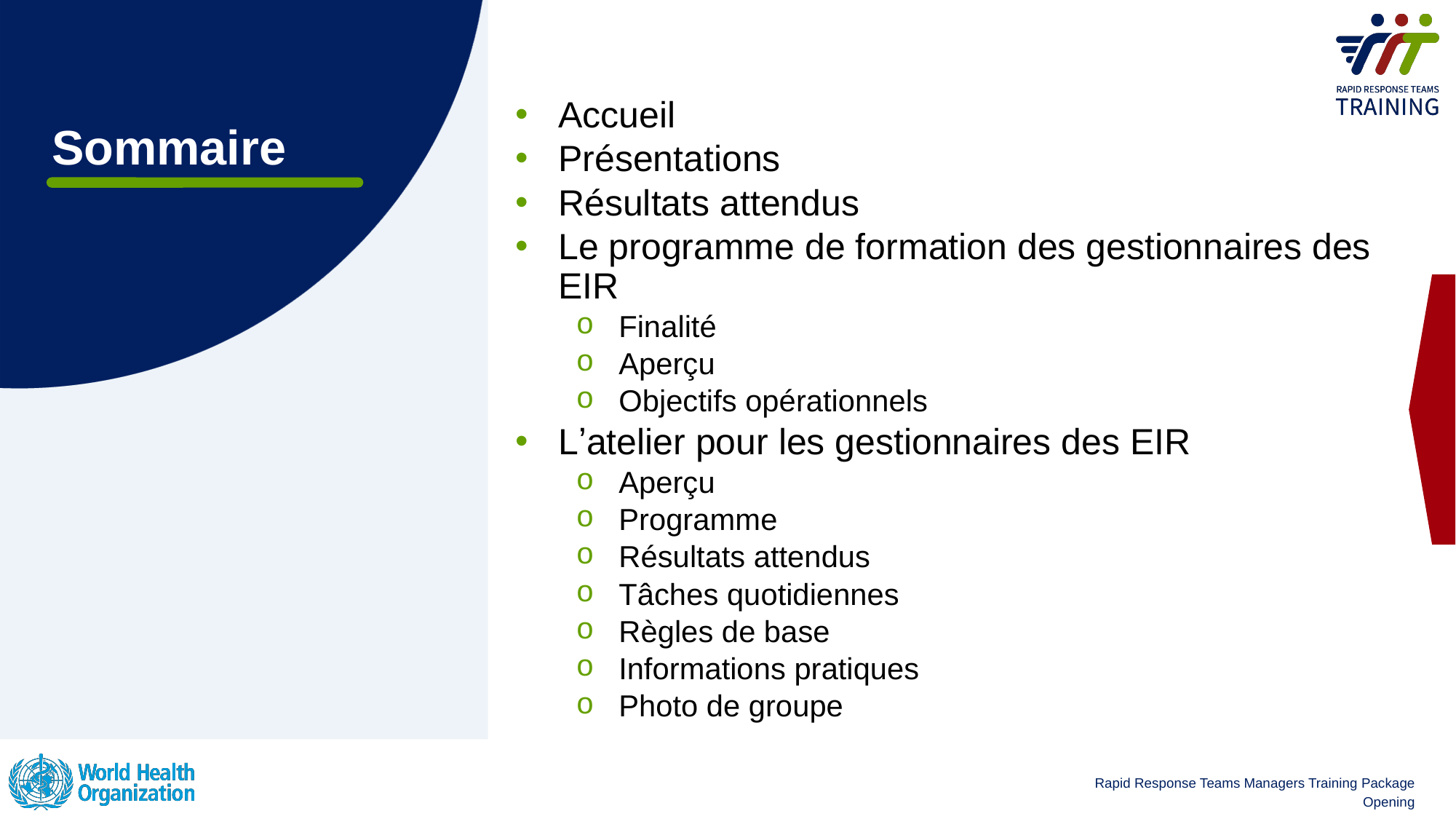

# Sommaire
Accueil
Présentations
Résultats attendus
Le programme de formation des gestionnaires des EIR
Finalité
Aperçu
Objectifs opérationnels
Lʼatelier pour les gestionnaires des EIR
Aperçu
Programme
Résultats attendus
Tâches quotidiennes
Règles de base
Informations pratiques
Photo de groupe